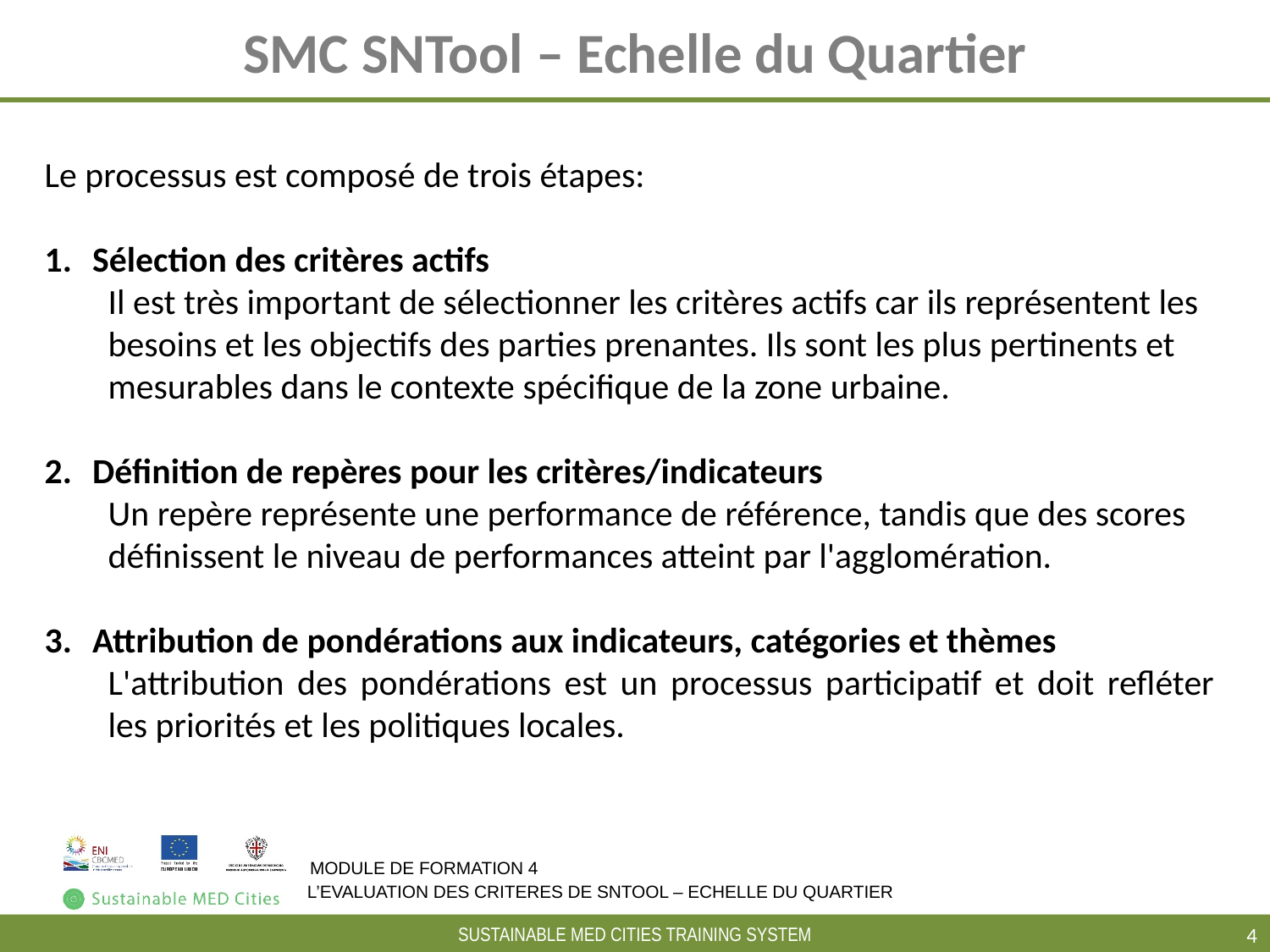

# SMC SNTool – Echelle du Quartier
Le processus est composé de trois étapes:

Sélection des critères actifs
Il est très important de sélectionner les critères actifs car ils représentent les besoins et les objectifs des parties prenantes. Ils sont les plus pertinents et mesurables dans le contexte spécifique de la zone urbaine.

Définition de repères pour les critères/indicateurs
Un repère représente une performance de référence, tandis que des scores définissent le niveau de performances atteint par l'agglomération.

Attribution de pondérations aux indicateurs, catégories et thèmes
L'attribution des pondérations est un processus participatif et doit refléter les priorités et les politiques locales.
MODULE DE FORMATION 4
L’EVALUATION DES CRITERES DE SNTOOL – ECHELLE DU QUARTIER
4